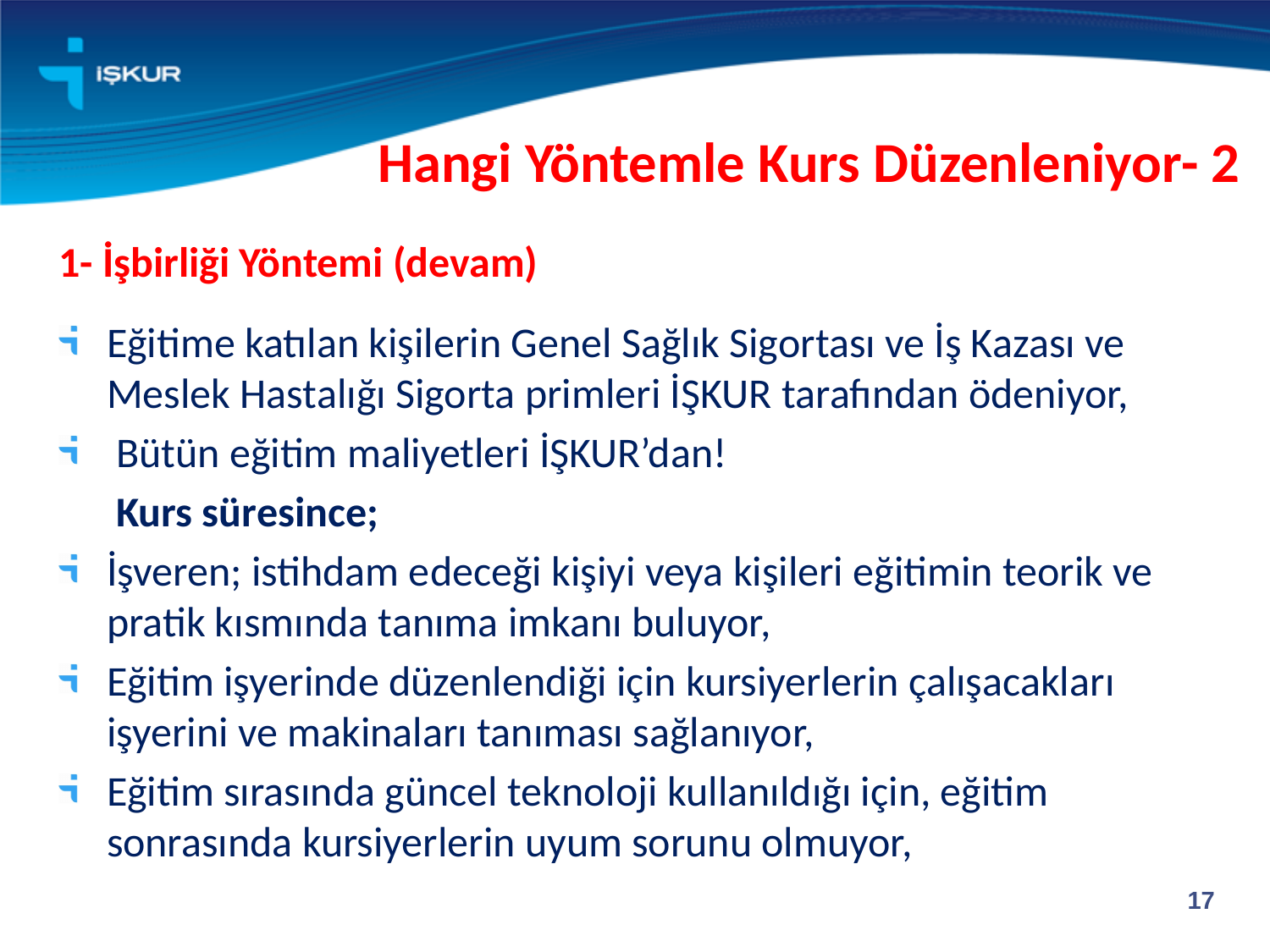

Hangi Yöntemle Kurs Düzenleniyor- 2
1- İşbirliği Yöntemi (devam)
Eğitime katılan kişilerin Genel Sağlık Sigortası ve İş Kazası ve Meslek Hastalığı Sigorta primleri İŞKUR tarafından ödeniyor,
 Bütün eğitim maliyetleri İŞKUR’dan!
      Kurs süresince;
İşveren; istihdam edeceği kişiyi veya kişileri eğitimin teorik ve pratik kısmında tanıma imkanı buluyor,
Eğitim işyerinde düzenlendiği için kursiyerlerin çalışacakları işyerini ve makinaları tanıması sağlanıyor,
Eğitim sırasında güncel teknoloji kullanıldığı için, eğitim sonrasında kursiyerlerin uyum sorunu olmuyor,

17